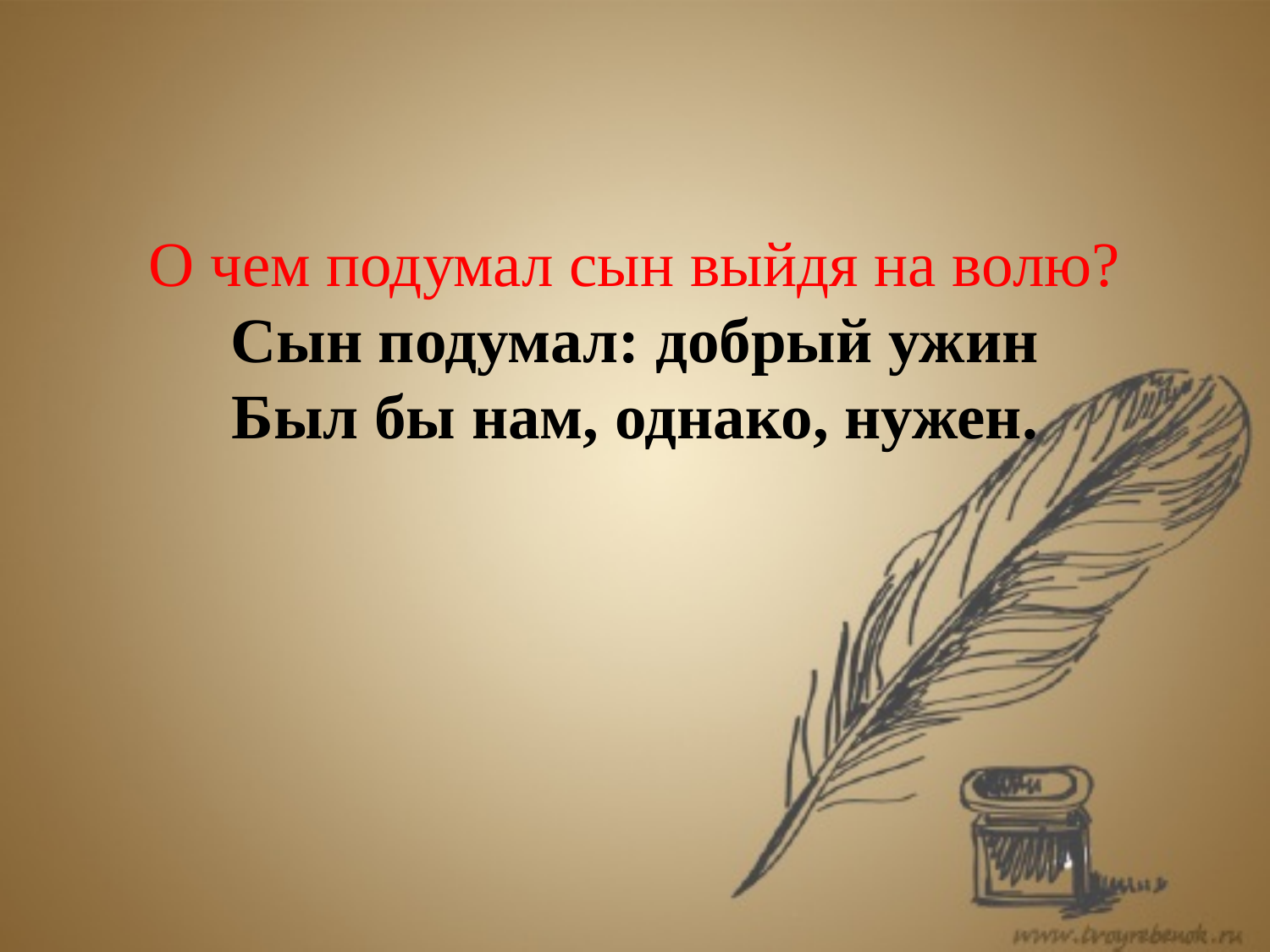

# О чем подумал сын выйдя на волю? Сын подумал: добрый ужин Был бы нам, однако, нужен.